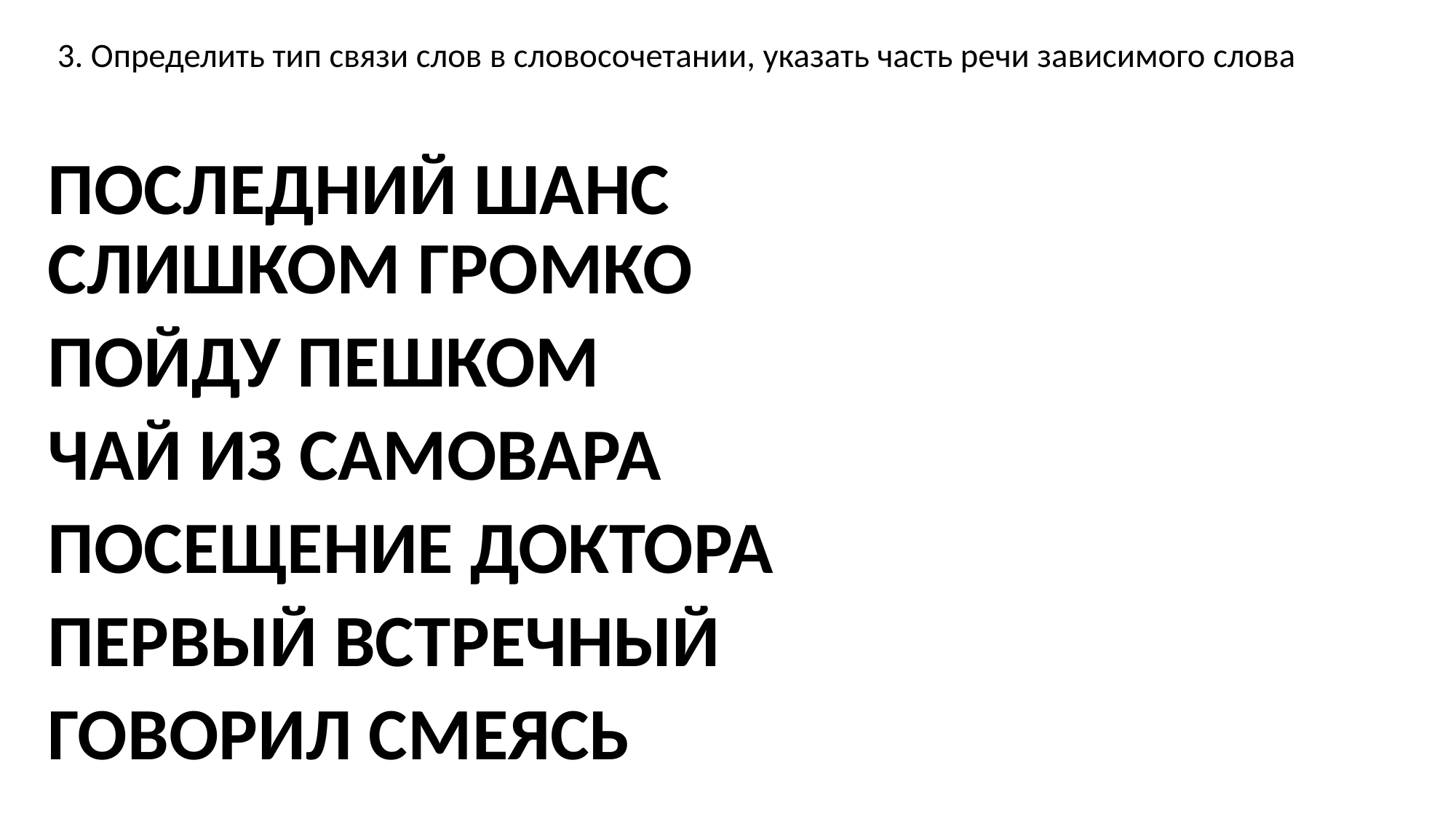

# 3. Определить тип связи слов в словосочетании, указать часть речи зависимого слова
ПОСЛЕДНИЙ ШАНС
СЛИШКОМ ГРОМКО
ПОЙДУ ПЕШКОМ
ЧАЙ ИЗ САМОВАРА
ПОСЕЩЕНИЕ ДОКТОРА
ПЕРВЫЙ ВСТРЕЧНЫЙ
ГОВОРИЛ СМЕЯСЬ